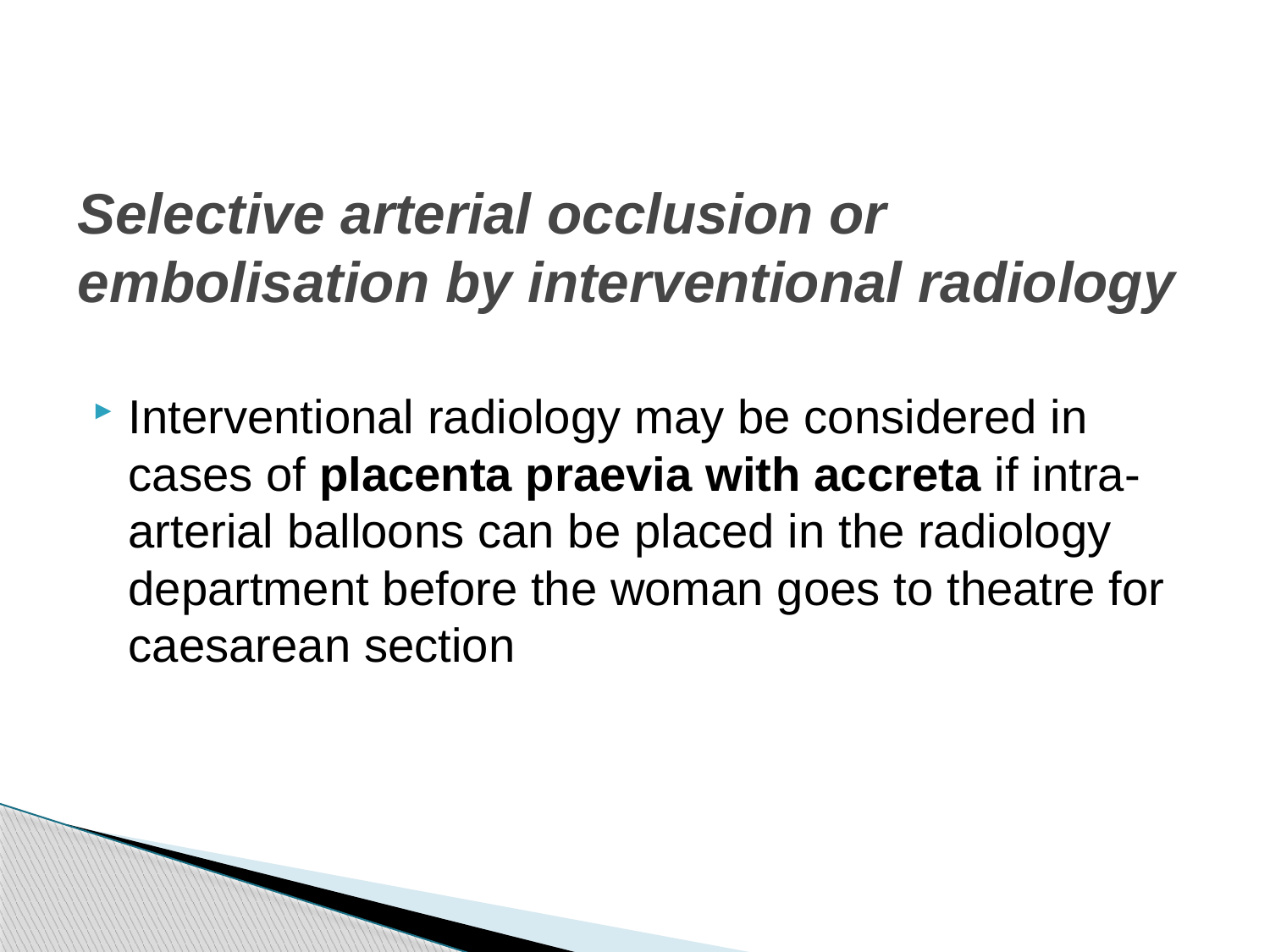

# Selective arterial occlusion or embolisation by interventional radiology

Interventional radiology may be considered in cases of placenta praevia with accreta if intra-arterial balloons can be placed in the radiology department before the woman goes to theatre for caesarean section